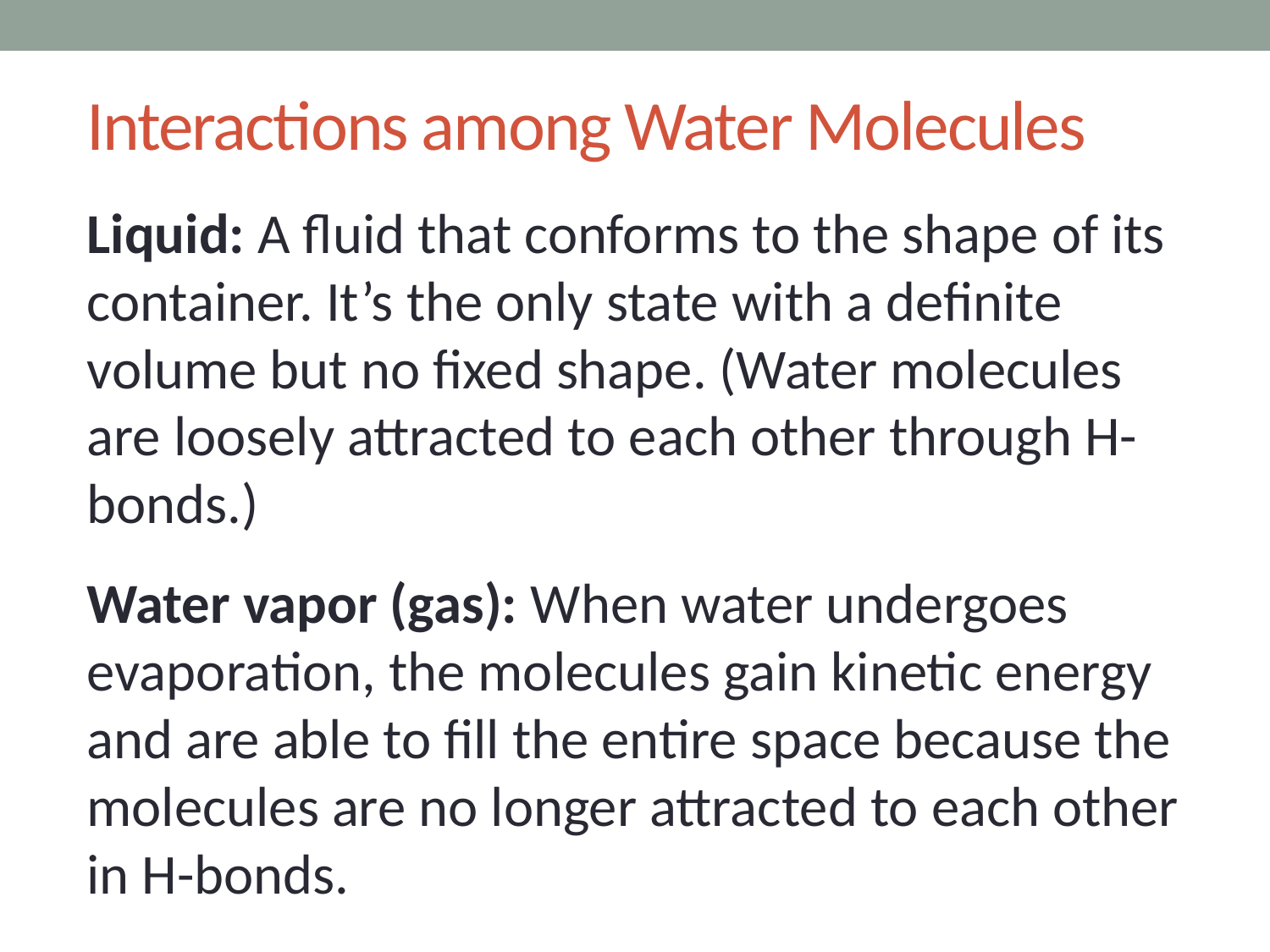

# Interactions among Water Molecules
Liquid: A fluid that conforms to the shape of its container. It’s the only state with a definite volume but no fixed shape. (Water molecules are loosely attracted to each other through H-bonds.)
Water vapor (gas): When water undergoes evaporation, the molecules gain kinetic energy and are able to fill the entire space because the molecules are no longer attracted to each other in H-bonds.